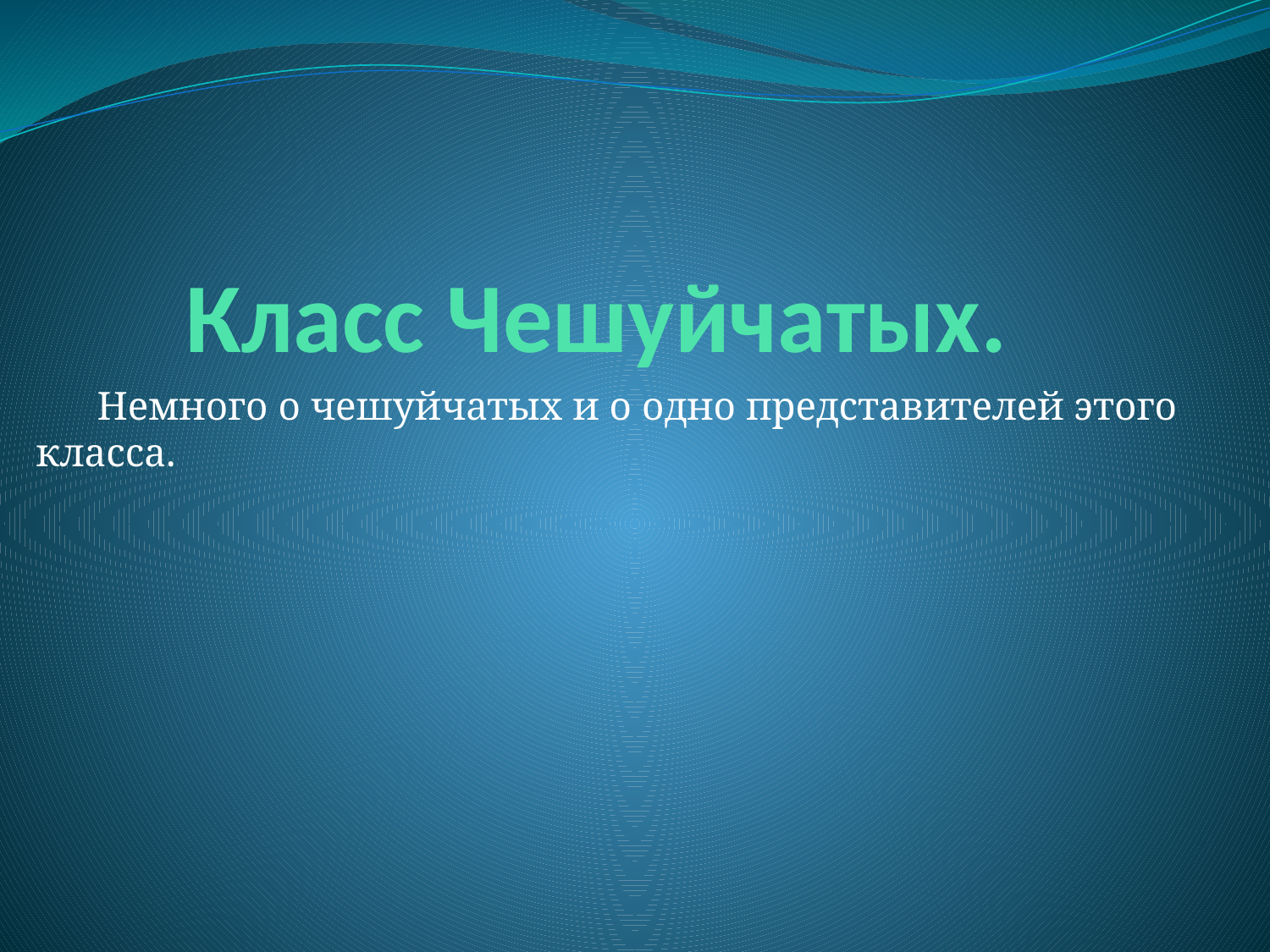

# Класс Чешуйчатых.
      Немного о чешуйчатых и о одно представителей этого класса.